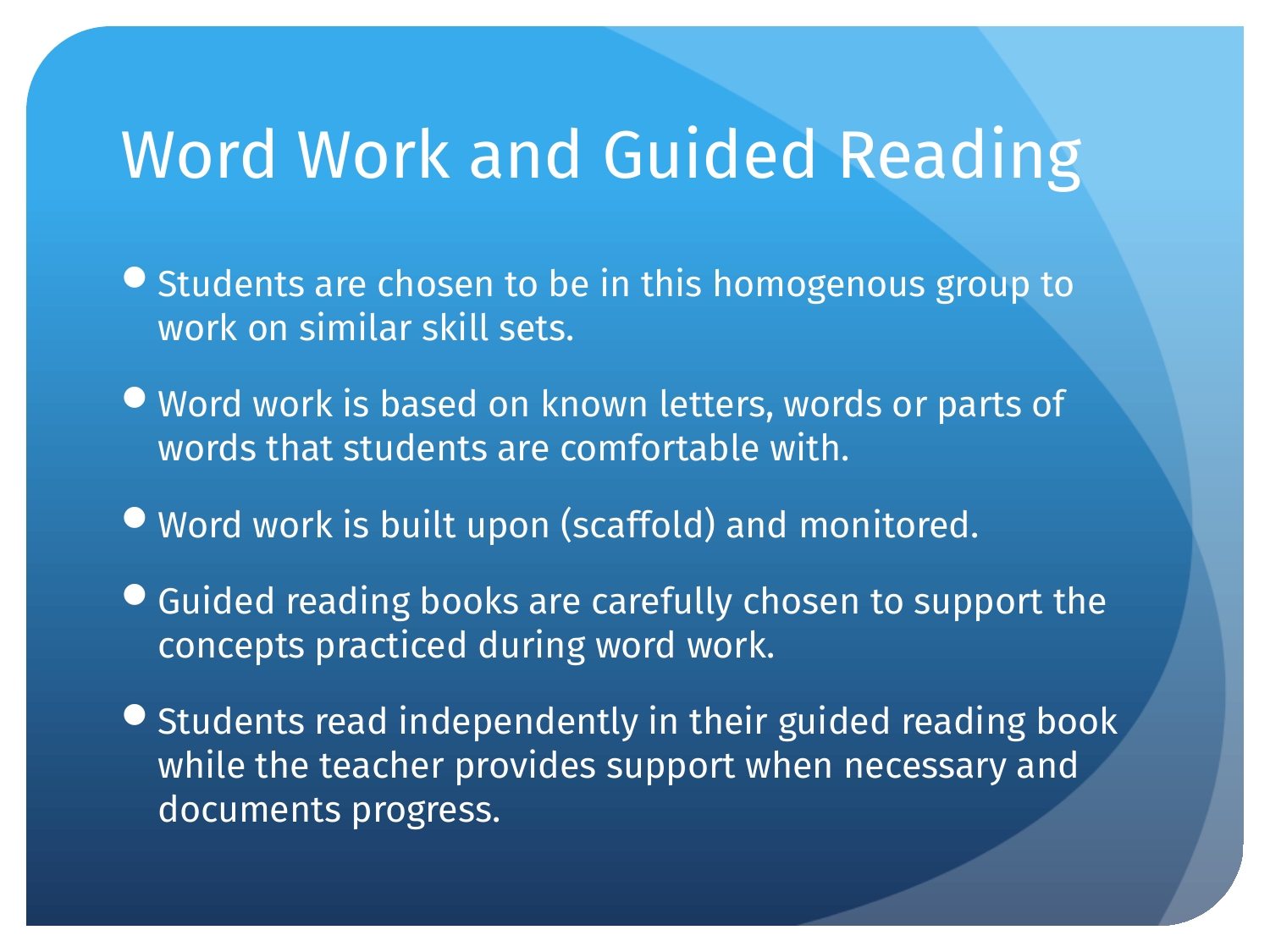

# Word Work and Guided Reading
Students are chosen to be in this homogenous group to work on similar skill sets.
Word work is based on known letters, words or parts of words that students are comfortable with.
Word work is built upon (scaffold) and monitored.
Guided reading books are carefully chosen to support the concepts practiced during word work.
Students read independently in their guided reading book while the teacher provides support when necessary and documents progress.